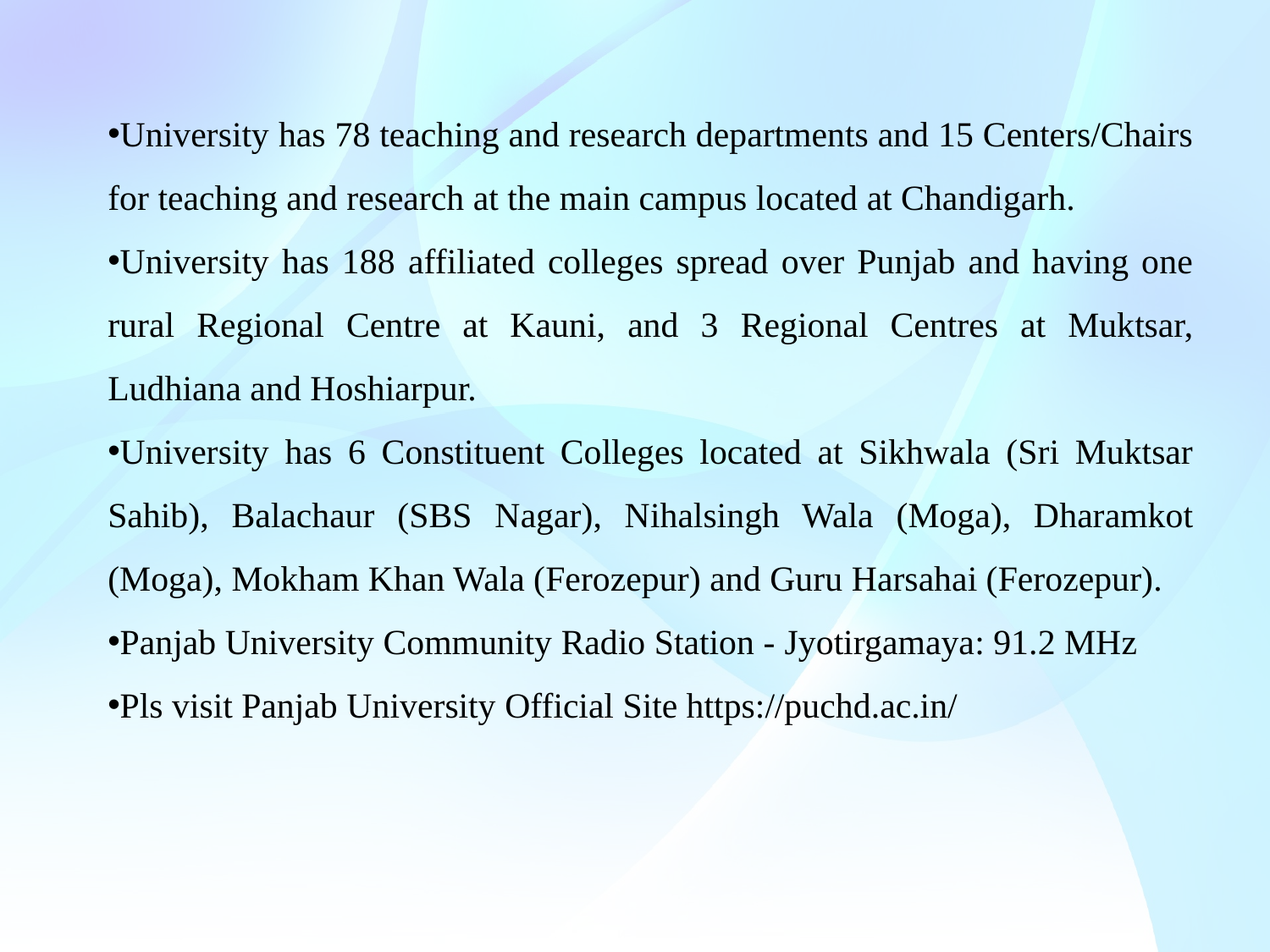

University has 78 teaching and research departments and 15 Centers/Chairs for teaching and research at the main campus located at Chandigarh.
University has 188 affiliated colleges spread over Punjab and having one rural Regional Centre at Kauni, and 3 Regional Centres at Muktsar, Ludhiana and Hoshiarpur.
University has 6 Constituent Colleges located at Sikhwala (Sri Muktsar Sahib), Balachaur (SBS Nagar), Nihalsingh Wala (Moga), Dharamkot (Moga), Mokham Khan Wala (Ferozepur) and Guru Harsahai (Ferozepur).
Panjab University Community Radio Station - Jyotirgamaya: 91.2 MHz
Pls visit Panjab University Official Site https://puchd.ac.in/